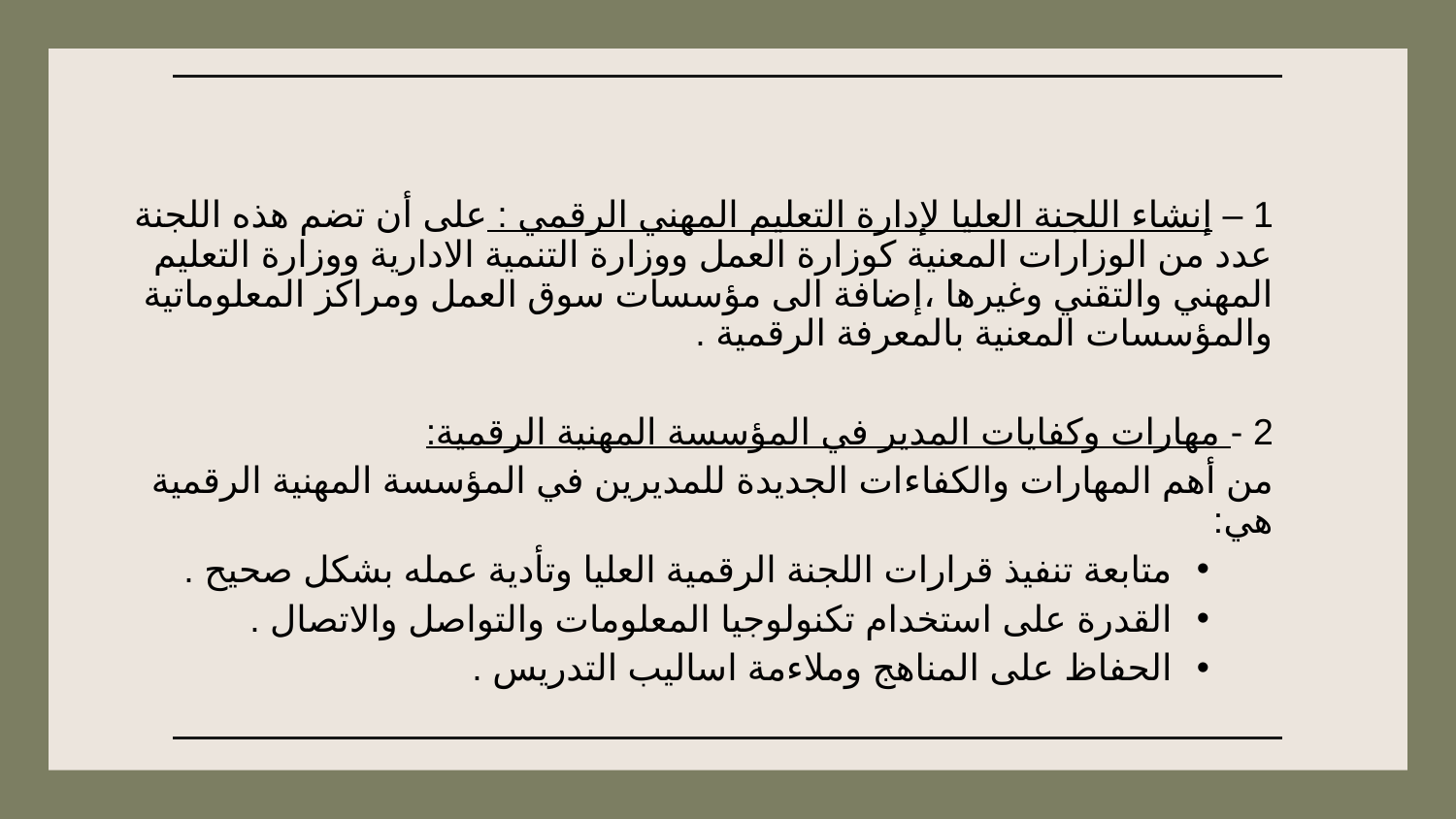

1 – إنشاء اللجنة العليا لإدارة التعليم المهني الرقمي : على أن تضم هذه اللجنة عدد من الوزارات المعنية كوزارة العمل ووزارة التنمية الادارية ووزارة التعليم المهني والتقني وغيرها ،إضافة الى مؤسسات سوق العمل ومراكز المعلوماتية والمؤسسات المعنية بالمعرفة الرقمية .

2 - مهارات وكفايات المدير في المؤسسة المهنية الرقمية:
من أهم المهارات والكفاءات الجديدة للمديرين في المؤسسة المهنية الرقمية هي:
متابعة تنفيذ قرارات اللجنة الرقمية العليا وتأدية عمله بشكل صحيح .
القدرة على استخدام تكنولوجيا المعلومات والتواصل والاتصال .
الحفاظ على المناهج وملاءمة اساليب التدريس .